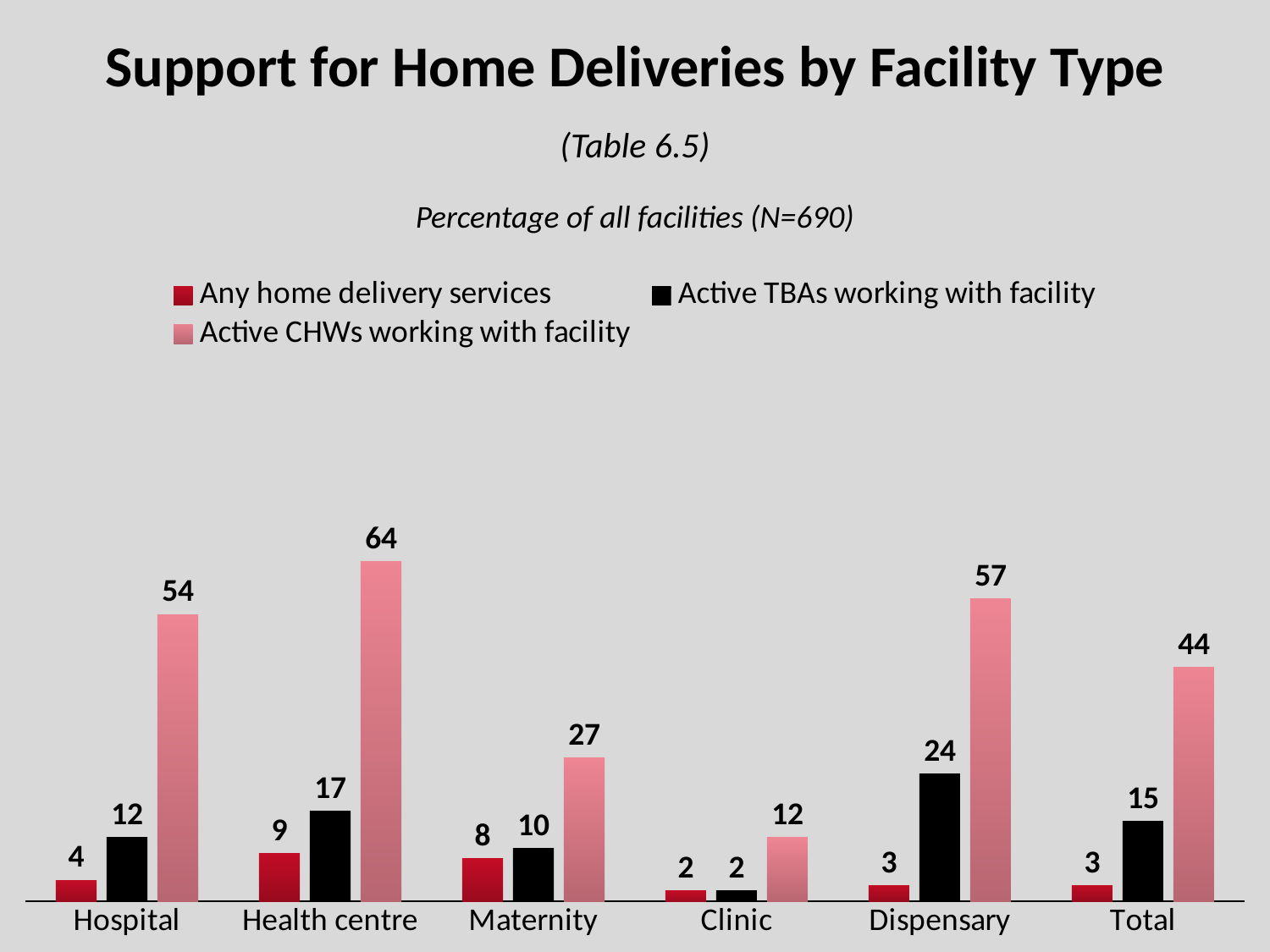

# Support for Home Deliveries by Facility Type
(Table 6.5)
Percentage of all facilities (N=690)

### Chart

| Category | Any home delivery services | Active TBAs working with facility | Active CHWs working with facility |
|---|---|---|---|
| Hospital | 4.0 | 12.0 | 54.0 |
| Health centre | 9.0 | 17.0 | 64.0 |
| Maternity | 8.0 | 10.0 | 27.0 |
| Clinic | 2.0 | 2.0 | 12.0 |
| Dispensary | 3.0 | 24.0 | 57.0 |
| Total | 3.0 | 15.0 | 44.0 |